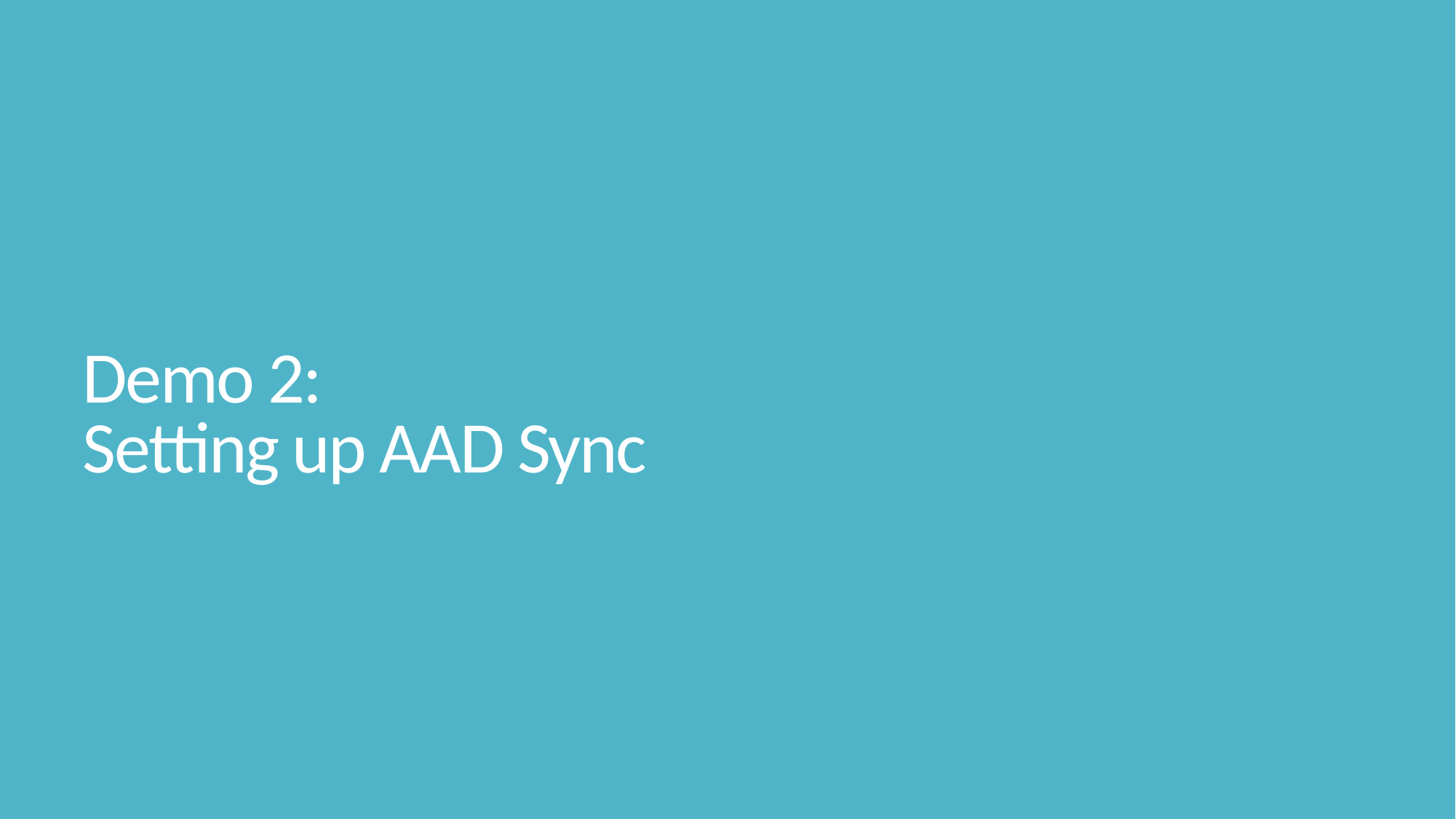

# Demo 2: Setting up AAD Sync